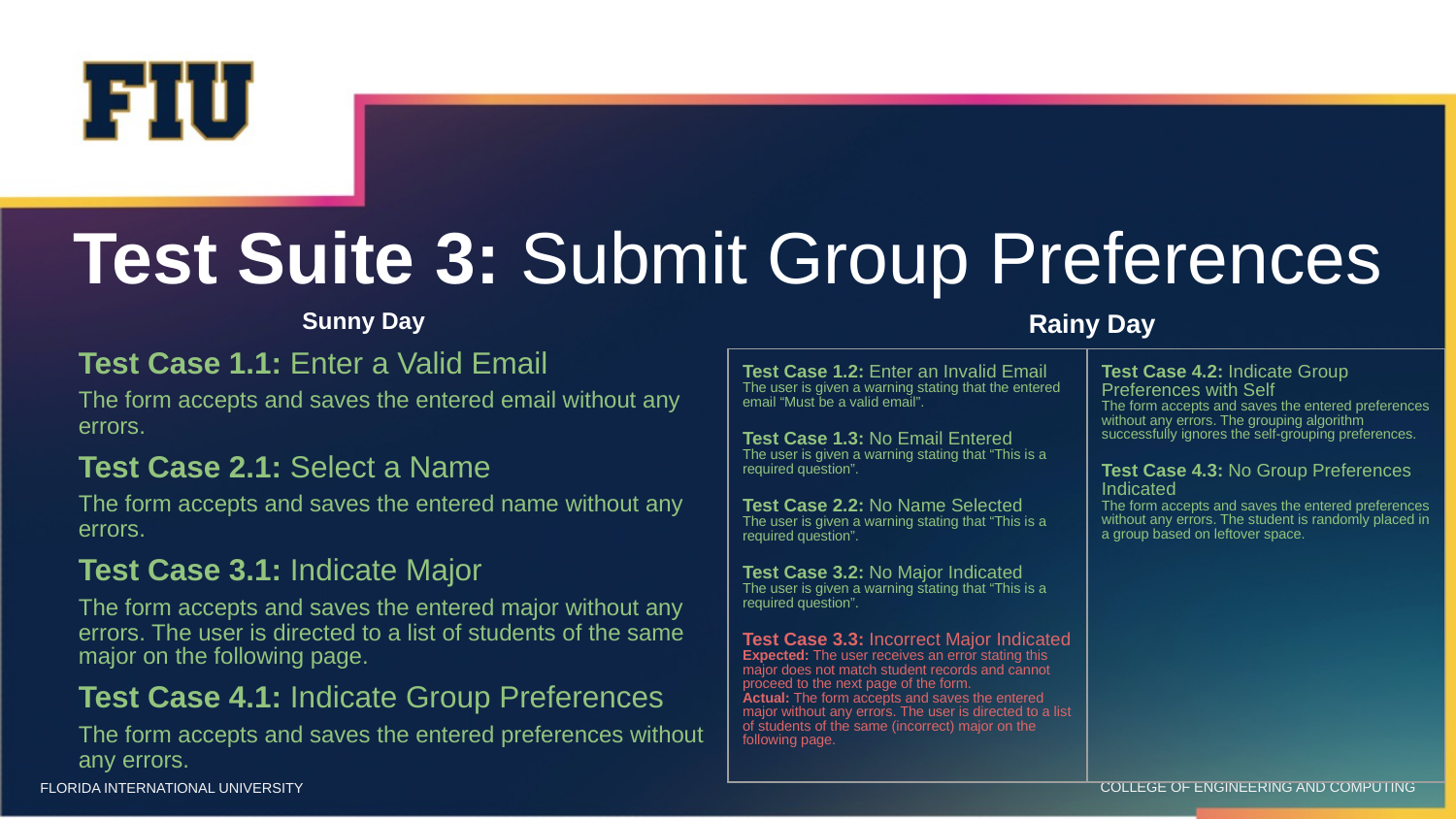

# Test Suite 3: Submit Group Preferences
Sunny Day
Test Case 1.1: Enter a Valid Email
	The form accepts and saves the entered email without any errors.
Test Case 2.1: Select a Name
	The form accepts and saves the entered name without any errors.
Test Case 3.1: Indicate Major
	The form accepts and saves the entered major without any errors. The user is directed to a list of students of the same major on the following page.
Test Case 4.1: Indicate Group Preferences
	The form accepts and saves the entered preferences without any errors.
Rainy Day
| Test Case 1.2: Enter an Invalid Email The user is given a warning stating that the entered email “Must be a valid email”. Test Case 1.3: No Email Entered The user is given a warning stating that “This is a required question”. Test Case 2.2: No Name Selected The user is given a warning stating that “This is a required question”. Test Case 3.2: No Major Indicated The user is given a warning stating that “This is a required question”. Test Case 3.3: Incorrect Major Indicated Expected: The user receives an error stating this major does not match student records and cannot proceed to the next page of the form. Actual: The form accepts and saves the entered major without any errors. The user is directed to a list of students of the same (incorrect) major on the following page. | Test Case 4.2: Indicate Group Preferences with Self The form accepts and saves the entered preferences without any errors. The grouping algorithm successfully ignores the self-grouping preferences. Test Case 4.3: No Group Preferences Indicated The form accepts and saves the entered preferences without any errors. The student is randomly placed in a group based on leftover space. |
| --- | --- |